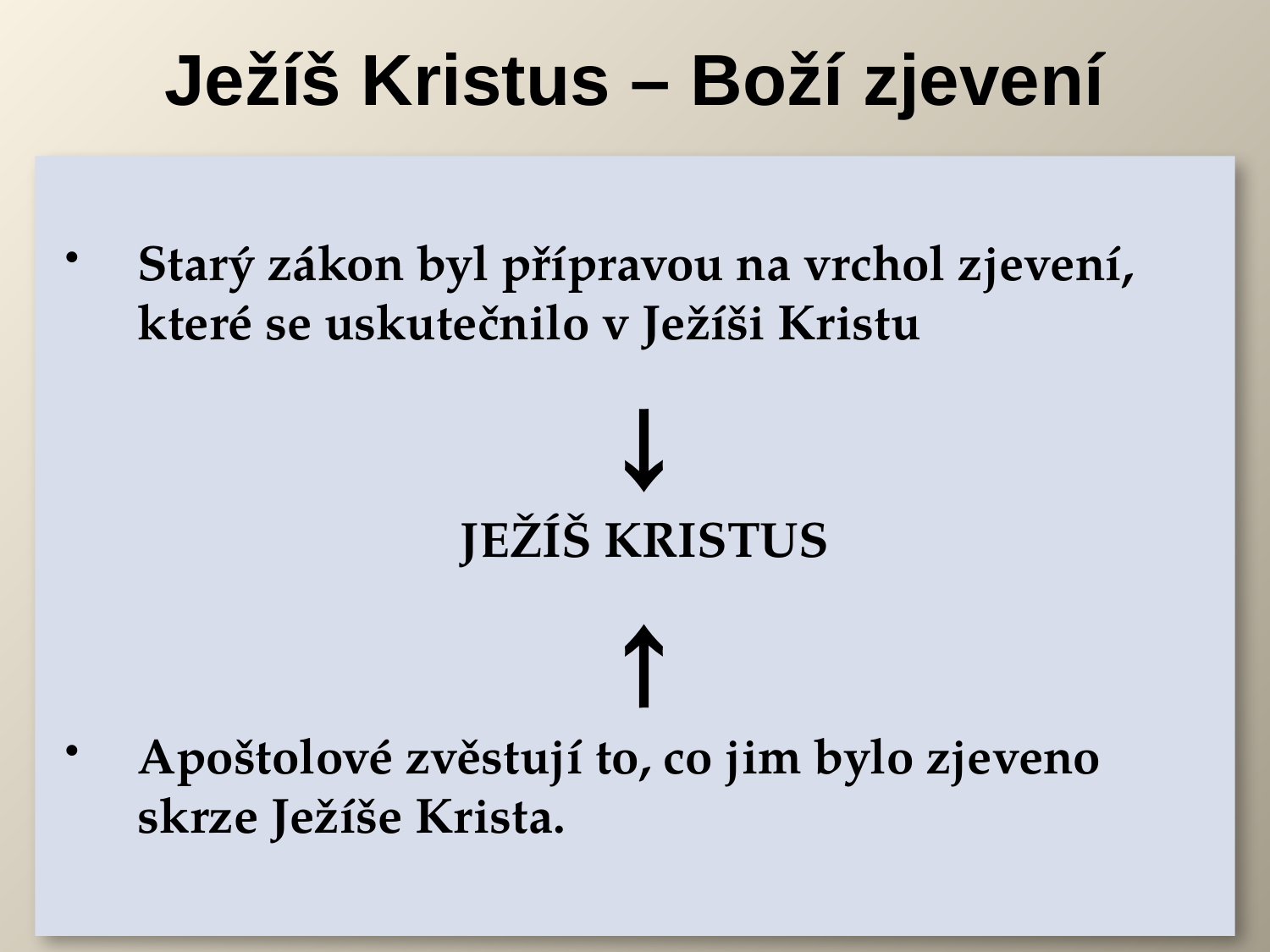

# Ježíš Kristus – Boží zjevení

Starý zákon byl přípravou na vrchol zjevení, které se uskutečnilo v Ježíši Kristu
↓
JEŽÍŠ KRISTUS
↑
Apoštolové zvěstují to, co jim bylo zjeveno skrze Ježíše Krista.